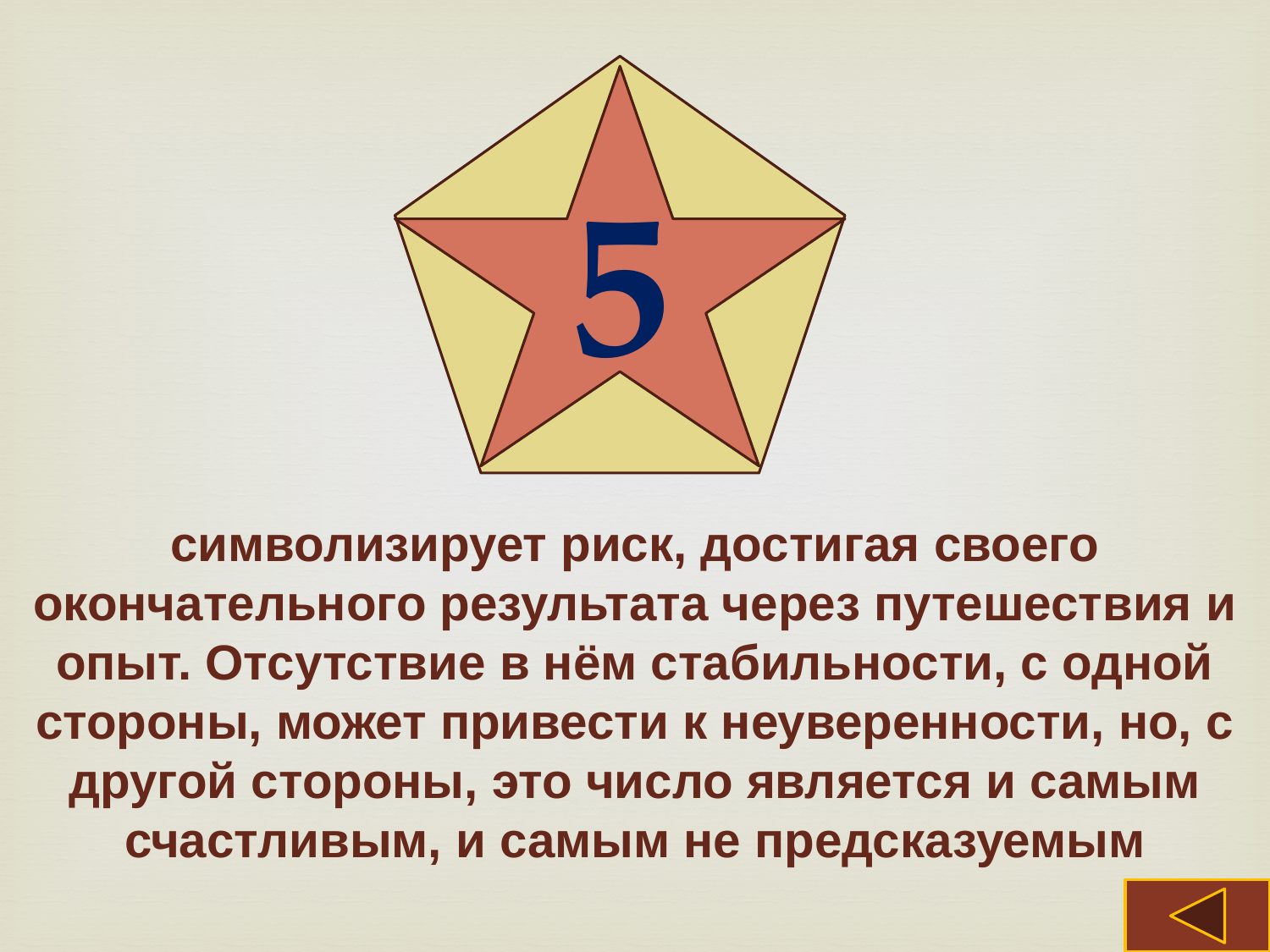

5
символизирует риск, достигая своего окончательного результата через путешествия и опыт. Отсутствие в нём стабильности, с одной стороны, может привести к неуверенности, но, с другой стороны, это число является и самым счастливым, и самым не предсказуемым